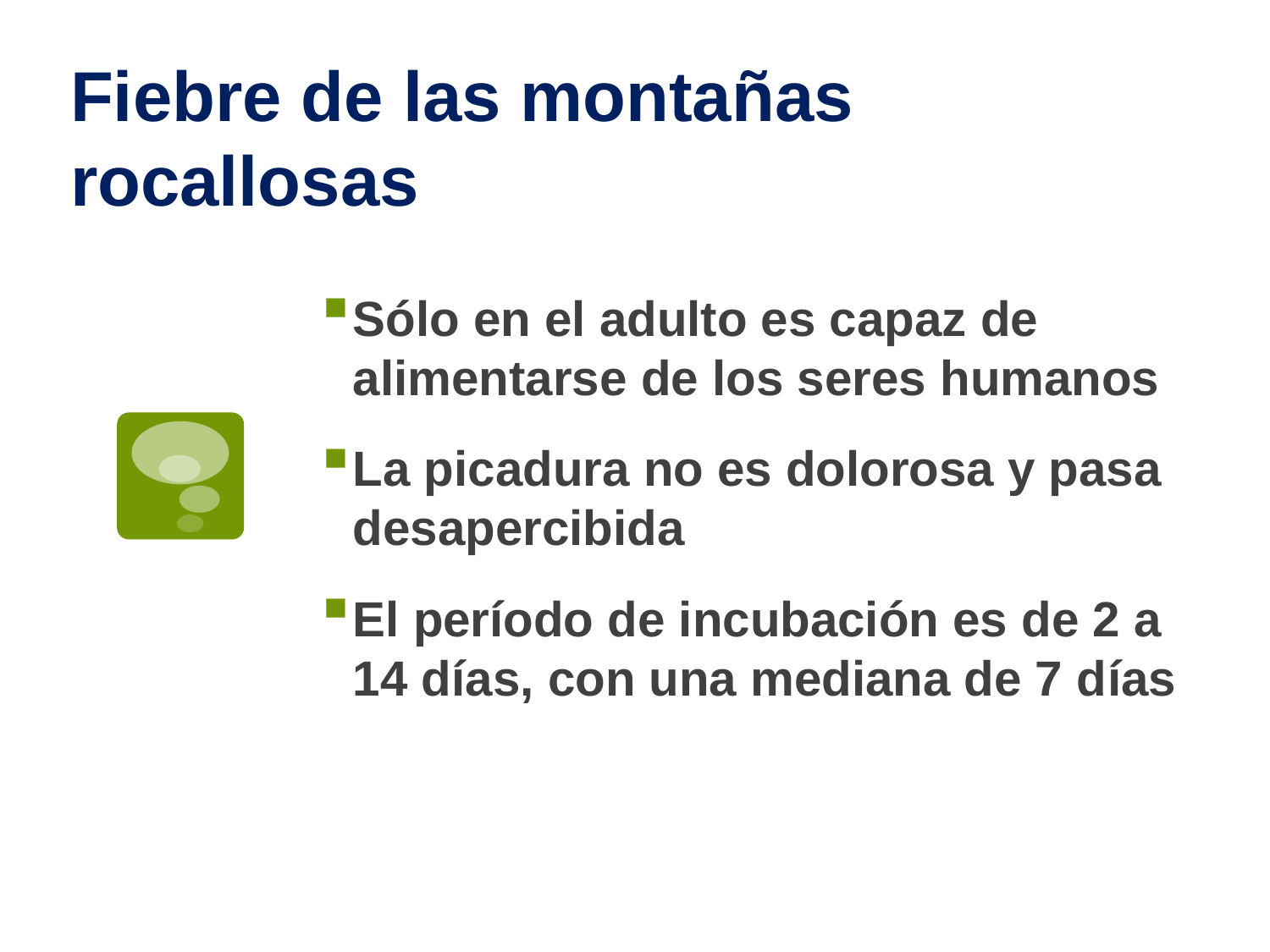

# Fiebre de las montañas rocallosas
Sólo en el adulto es capaz de alimentarse de los seres humanos
La picadura no es dolorosa y pasa desapercibida
El período de incubación es de 2 a 14 días, con una mediana de 7 días